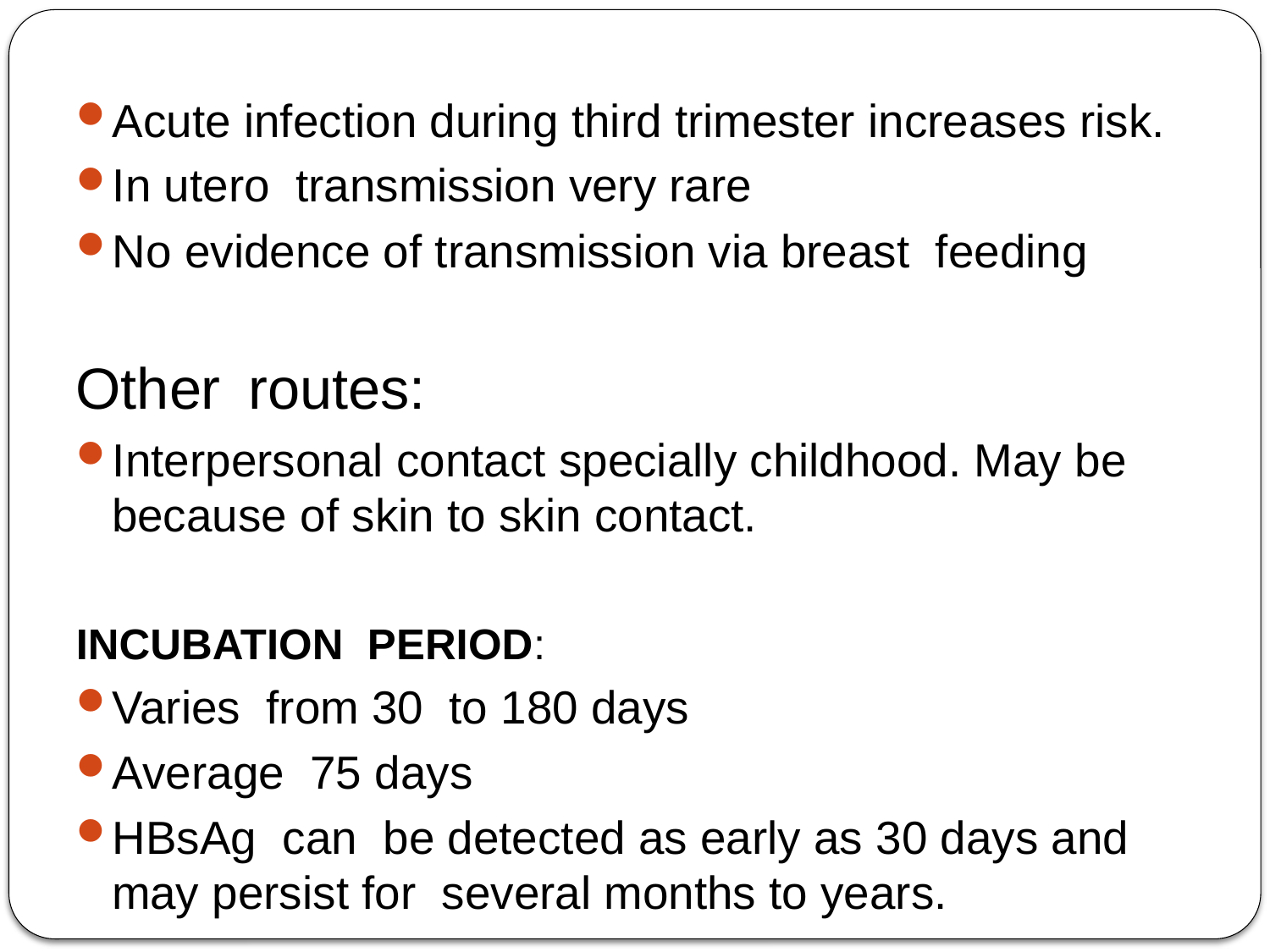

#
Acute infection during third trimester increases risk.
In utero  transmission very rare
No evidence of transmission via breast  feeding

Other  routes:
Interpersonal contact specially childhood. May be because of skin to skin contact.

INCUBATION  PERIOD:
Varies  from 30  to 180 days
Average  75 days
HBsAg  can  be detected as early as 30 days and may persist for  several months to years.